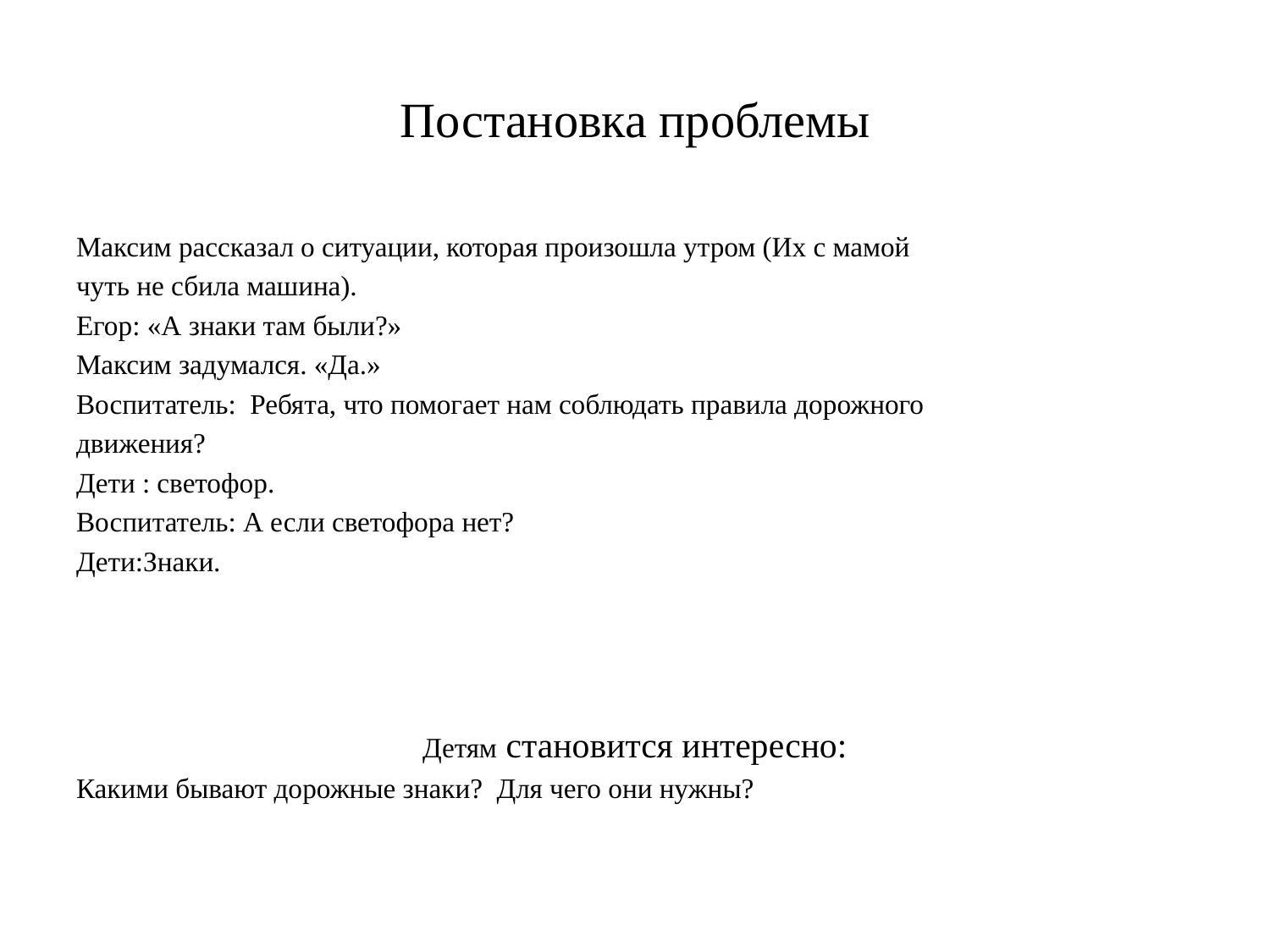

# Постановка проблемы
Максим рассказал о ситуации, которая произошла утром (Их с мамой
чуть не сбила машина).
Егор: «А знаки там были?»
Максим задумался. «Да.»
Воспитатель:  Ребята, что помогает нам соблюдать правила дорожного
движения?
Дети : светофор.
Воспитатель: А если светофора нет?
Дети:Знаки.

Детям становится интересно:
Какими бывают дорожные знаки?  Для чего они нужны?